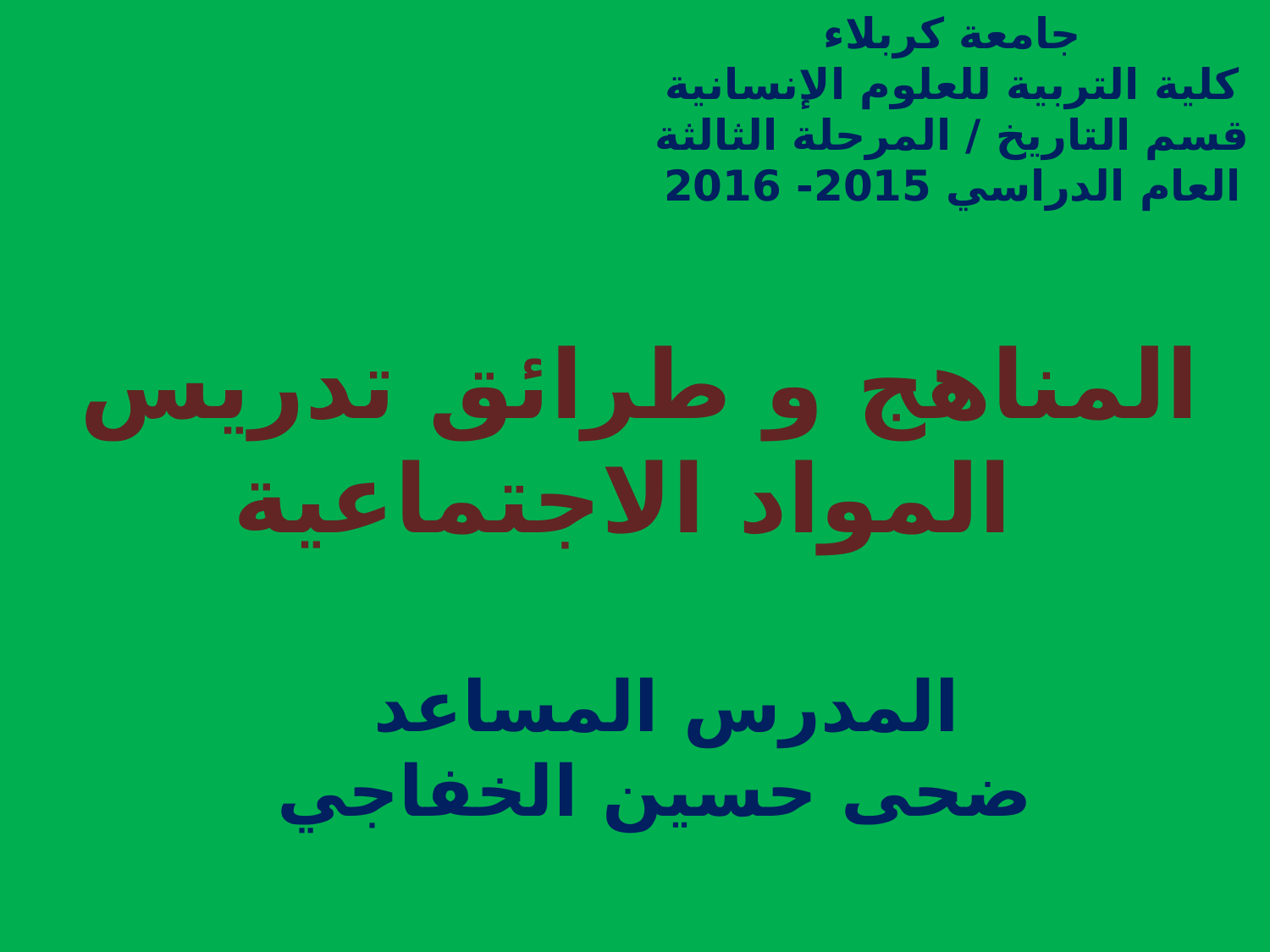

جامعة كربلاء
كلية التربية للعلوم الإنسانية
قسم التاريخ / المرحلة الثالثة
العام الدراسي 2015- 2016
المناهج و طرائق تدريس
 المواد الاجتماعية

المدرس المساعد
ضحى حسين الخفاجي